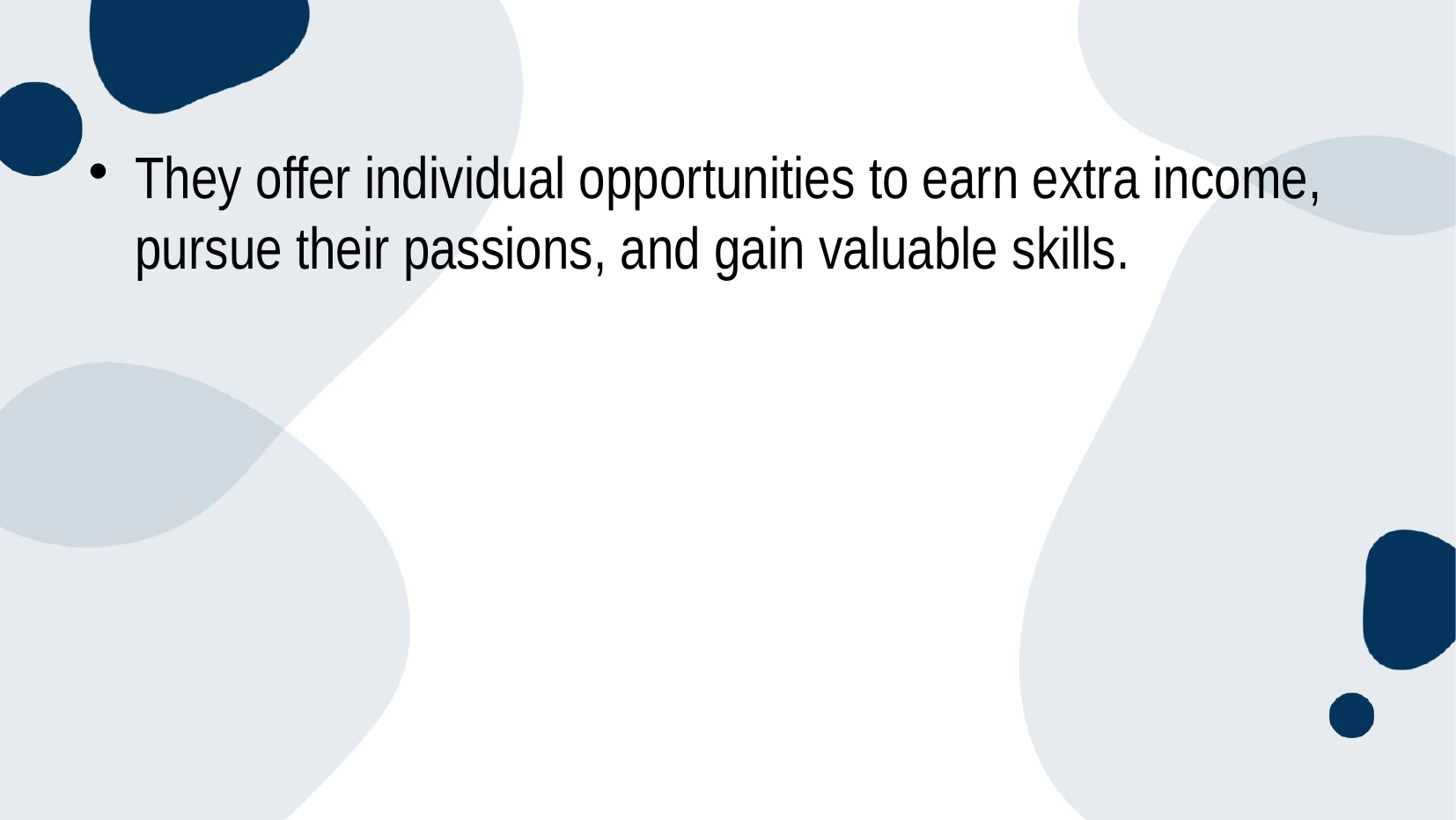

# They offer individual opportunities to earn extra income, pursue their passions, and gain valuable skills.